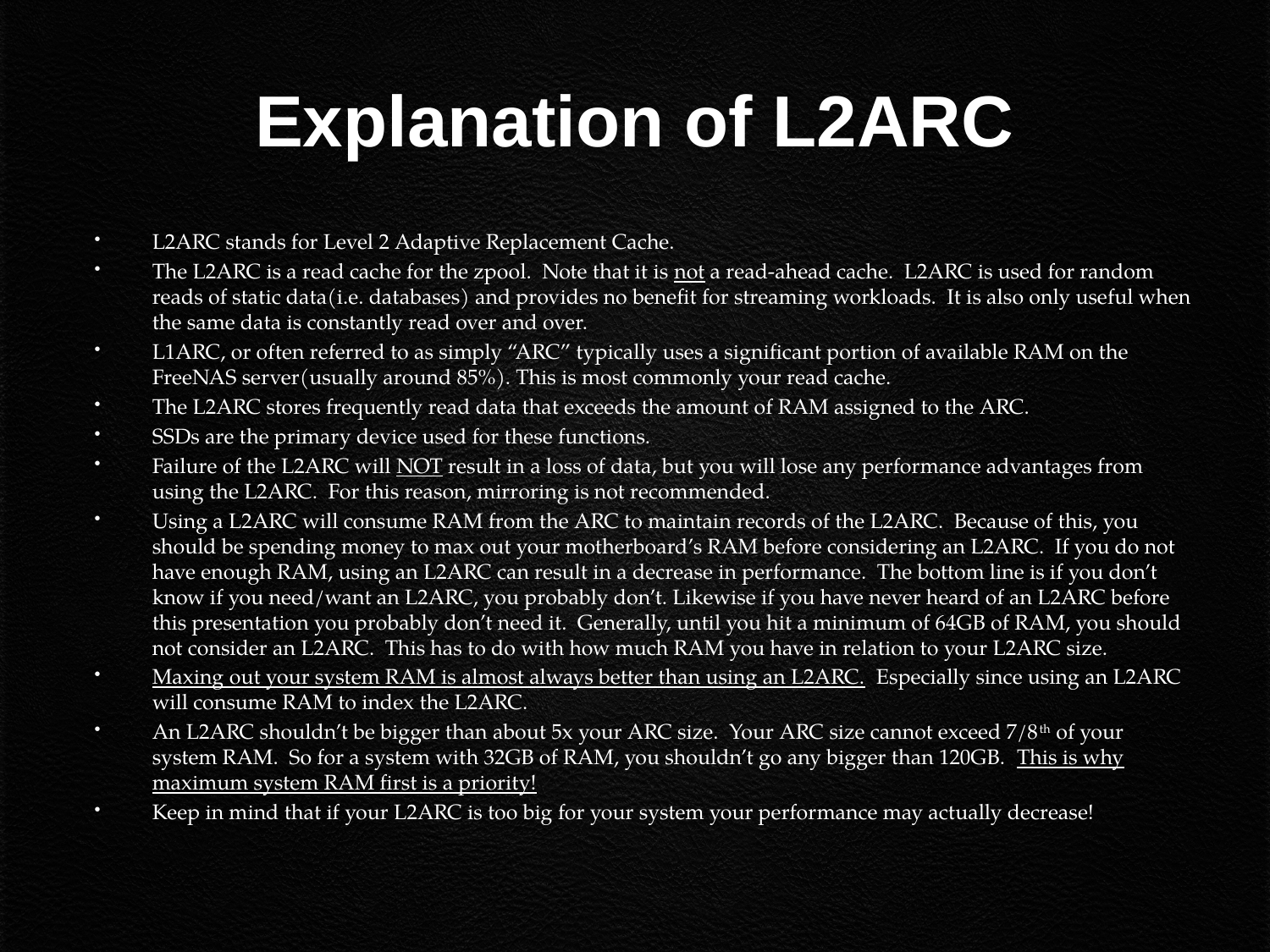

# Explanation of L2ARC
L2ARC stands for Level 2 Adaptive Replacement Cache.
The L2ARC is a read cache for the zpool.  Note that it is not a read-ahead cache.  L2ARC is used for random reads of static data(i.e. databases) and provides no benefit for streaming workloads.  It is also only useful when the same data is constantly read over and over.
L1ARC, or often referred to as simply “ARC” typically uses a significant portion of available RAM on the FreeNAS server(usually around 85%). This is most commonly your read cache.
The L2ARC stores frequently read data that exceeds the amount of RAM assigned to the ARC.
SSDs are the primary device used for these functions.
Failure of the L2ARC will NOT result in a loss of data, but you will lose any performance advantages from using the L2ARC.  For this reason, mirroring is not recommended.
Using a L2ARC will consume RAM from the ARC to maintain records of the L2ARC.  Because of this, you should be spending money to max out your motherboard’s RAM before considering an L2ARC.  If you do not have enough RAM, using an L2ARC can result in a decrease in performance.  The bottom line is if you don’t know if you need/want an L2ARC, you probably don’t. Likewise if you have never heard of an L2ARC before this presentation you probably don’t need it.  Generally, until you hit a minimum of 64GB of RAM, you should not consider an L2ARC.  This has to do with how much RAM you have in relation to your L2ARC size.
Maxing out your system RAM is almost always better than using an L2ARC.  Especially since using an L2ARC will consume RAM to index the L2ARC.
An L2ARC shouldn’t be bigger than about 5x your ARC size.  Your ARC size cannot exceed 7/8th of your system RAM.  So for a system with 32GB of RAM, you shouldn’t go any bigger than 120GB.  This is why maximum system RAM first is a priority!
Keep in mind that if your L2ARC is too big for your system your performance may actually decrease!